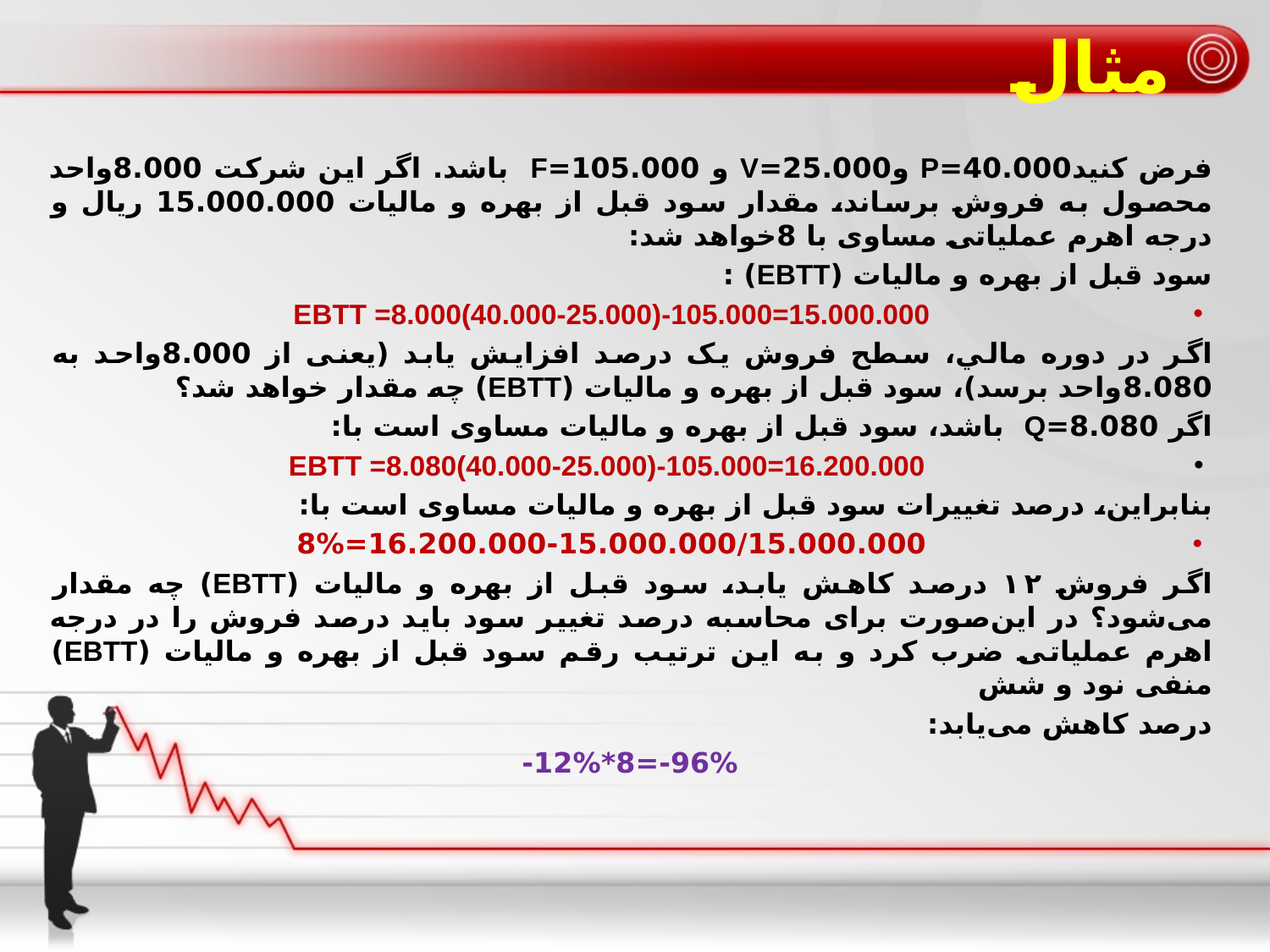

# مثال

فرض کنيد40.000=P و25.000=V و 105.000=F  باشد. اگر اين شرکت 8.000واحد محصول به فروش برساند، مقدار سود قبل از بهره و ماليات 15.000.000 ريال و درجه اهرم عملياتى مساوى با 8خواهد شد:
سود قبل از بهره و ماليات (EBTT) :
EBTT =8.000(40.000-25.000)-105.000=15.000.000
اگر در دوره مالي، سطح فروش يک درصد افزايش يابد (يعنى از 8.000واحد به 8.080واحد برسد)، سود قبل از بهره و ماليات (EBTT) چه مقدار خواهد شد؟
اگر 8.080=Q  باشد، سود قبل از بهره و ماليات مساوى است با:
 EBTT =8.080(40.000-25.000)-105.000=16.200.000
بنابراين، درصد تغييرات سود قبل از بهره و ماليات مساوى است با:
16.200.000-15.000.000/15.000.000=8%
اگر فروش ۱۲ درصد کاهش يابد، سود قبل از بهره و ماليات (EBTT) چه مقدار مى‌شود؟ در اين‌صورت براى محاسبه درصد تغيير سود بايد درصد فروش را در درجه اهرم عملياتى ضرب کرد و به اين ترتيب رقم سود قبل از بهره و ماليات (EBTT) منفى نود و شش
درصد کاهش مى‌يابد:
96%-=8*12%-